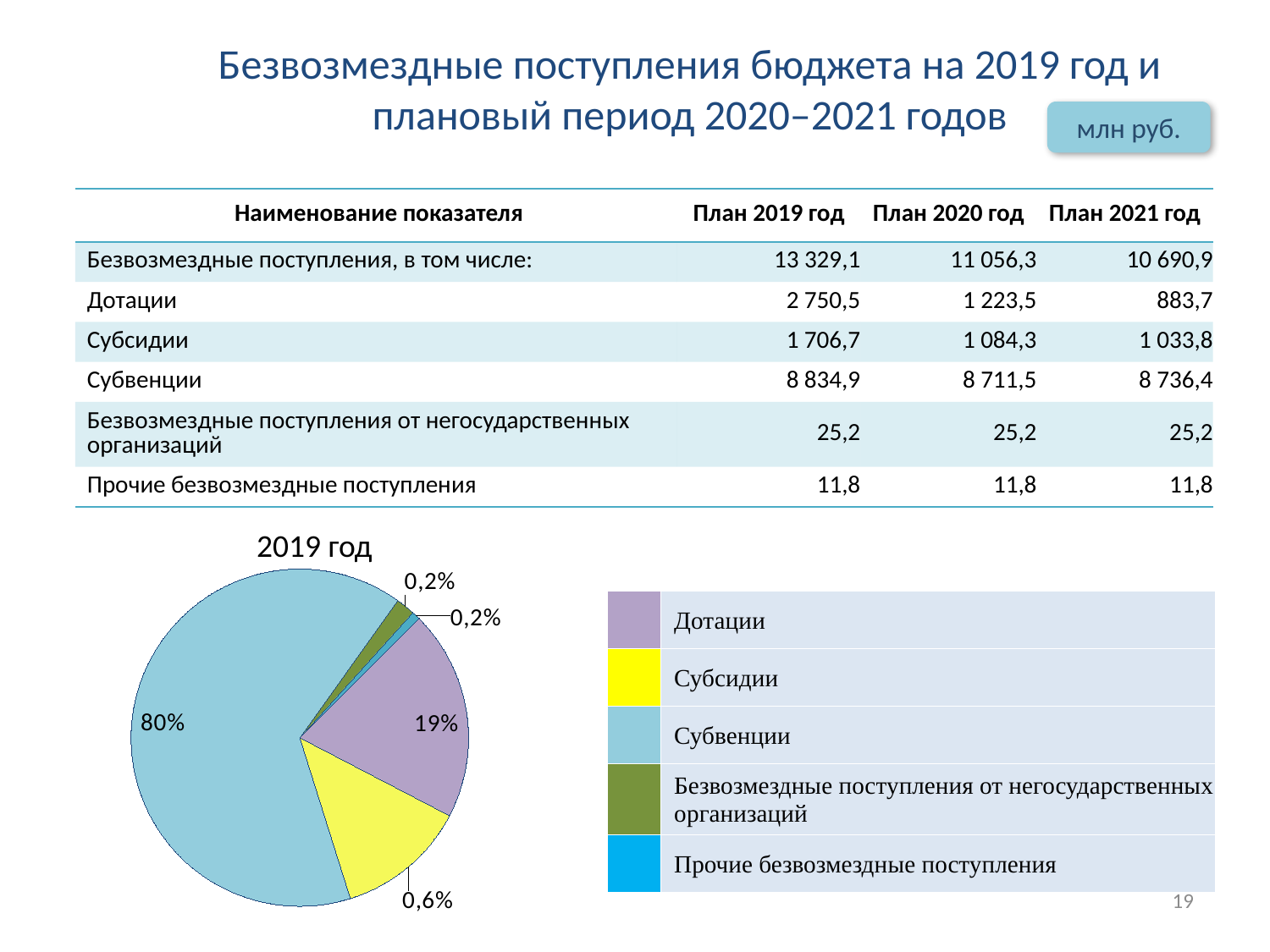

# Безвозмездные поступления бюджета на 2019 год и плановый период 2020–2021 годов
млн руб.
| Наименование показателя | План 2019 год | План 2020 год | План 2021 год |
| --- | --- | --- | --- |
| Безвозмездные поступления, в том числе: | 13 329,1 | 11 056,3 | 10 690,9 |
| Дотации | 2 750,5 | 1 223,5 | 883,7 |
| Субсидии | 1 706,7 | 1 084,3 | 1 033,8 |
| Субвенции | 8 834,9 | 8 711,5 | 8 736,4 |
| Безвозмездные поступления от негосударственных организаций | 25,2 | 25,2 | 25,2 |
| Прочие безвозмездные поступления | 11,8 | 11,8 | 11,8 |
2019 год

### Chart

| Category | Безвозмедные поступления в 2018 году |
|---|---|
| Дотации   | 2750.0 |
| Субсидии   | 1707.0 |
| Субвенции   | 8835.0 |
| Безвозмездные поступления от негосударственных организаций | 250.0 |
| Прочие безвозмездные поступления  | 110.0 |
|  | Дотации |
| --- | --- |
|  | Субсидии |
|  | Субвенции |
|  | Безвозмездные поступления от негосударственных организаций |
|  | Прочие безвозмездные поступления |
19